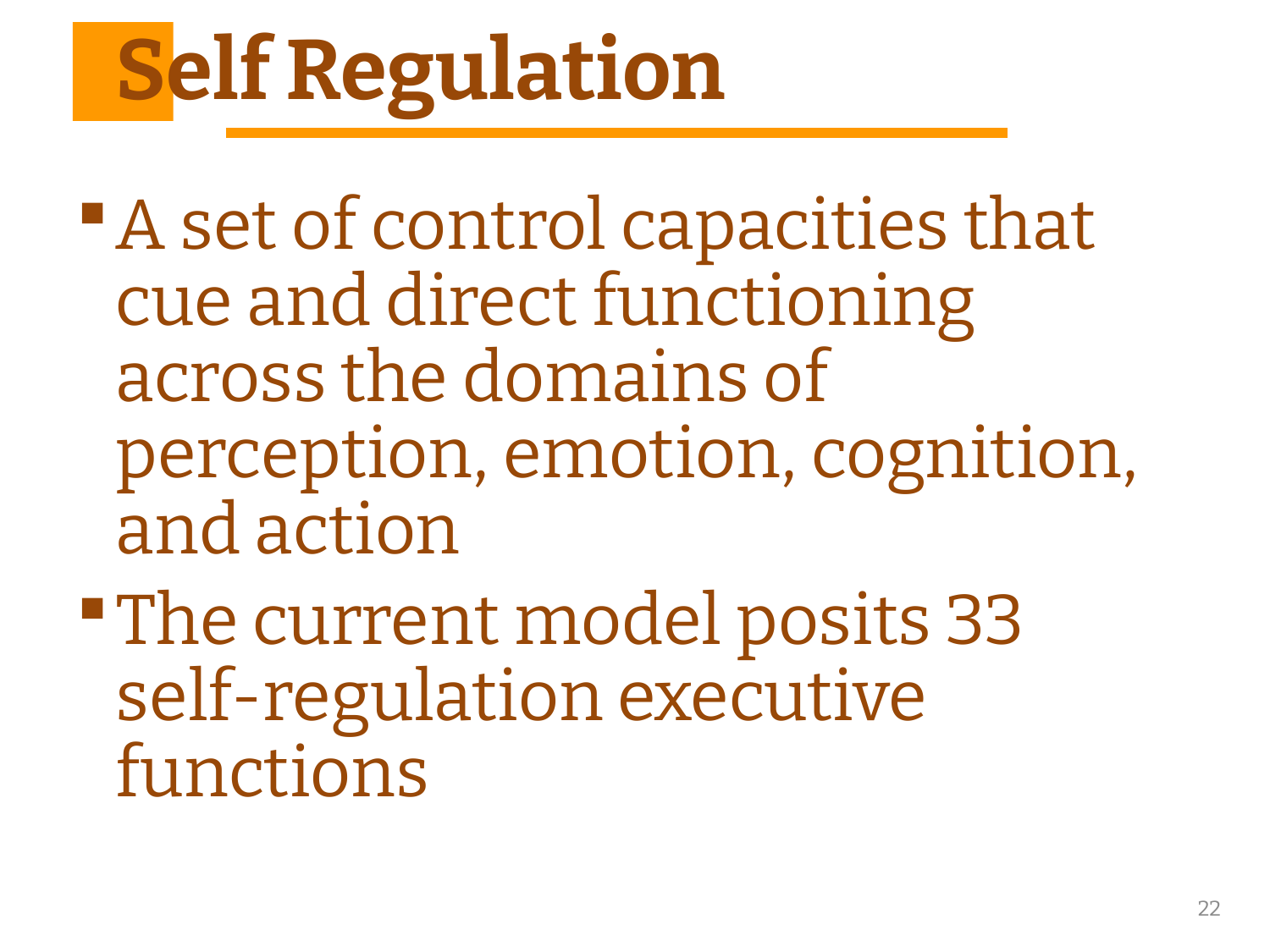

# Self Regulation

A set of control capacities that cue and direct functioning across the domains of perception, emotion, cognition, and action
The current model posits 33  self-regulation executive functions
22